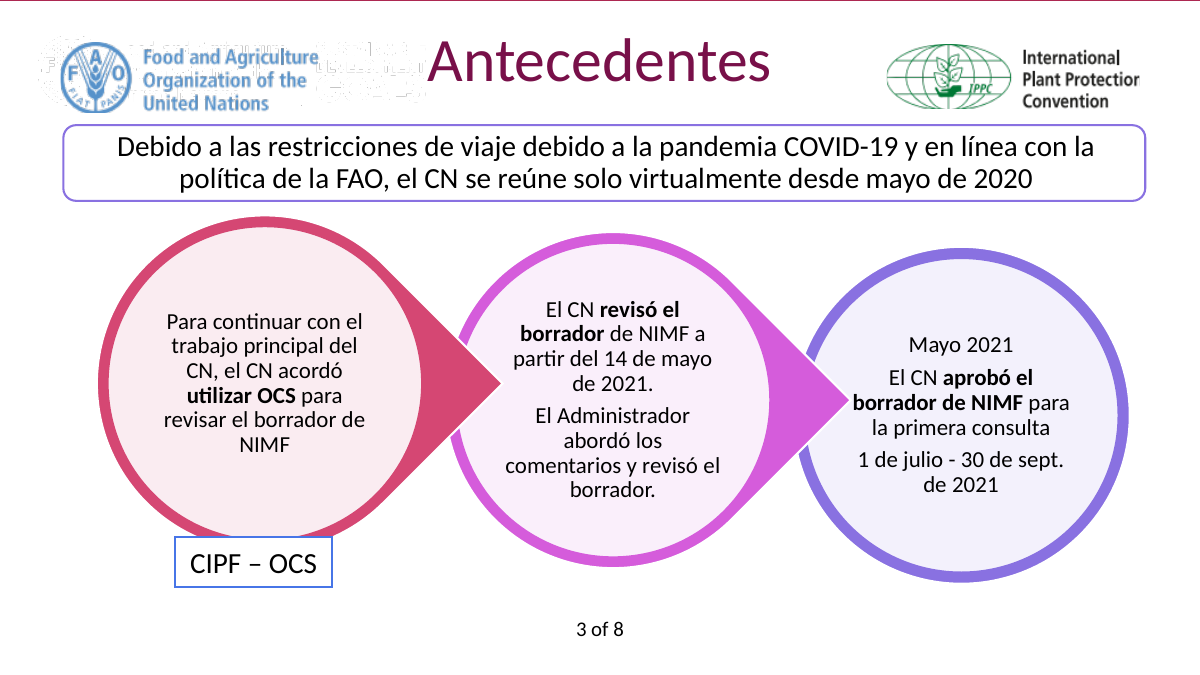

Antecedentes
Mayo 2021
El CN aprobó el borrador de NIMF para la primera consulta
1 de julio - 30 de sept. de 2021
El CN revisó el borrador de NIMF a partir del 14 de mayo de 2021.
El Administrador abordó los comentarios y revisó el borrador.
Para continuar con el trabajo principal del CN, el CN acordó utilizar OCS para revisar el borrador de NIMF
Debido a las restricciones de viaje debido a la pandemia COVID-19 y en línea con la política de la FAO, el CN se reúne solo virtualmente desde mayo de 2020
CIPF – OCS
3 of 8